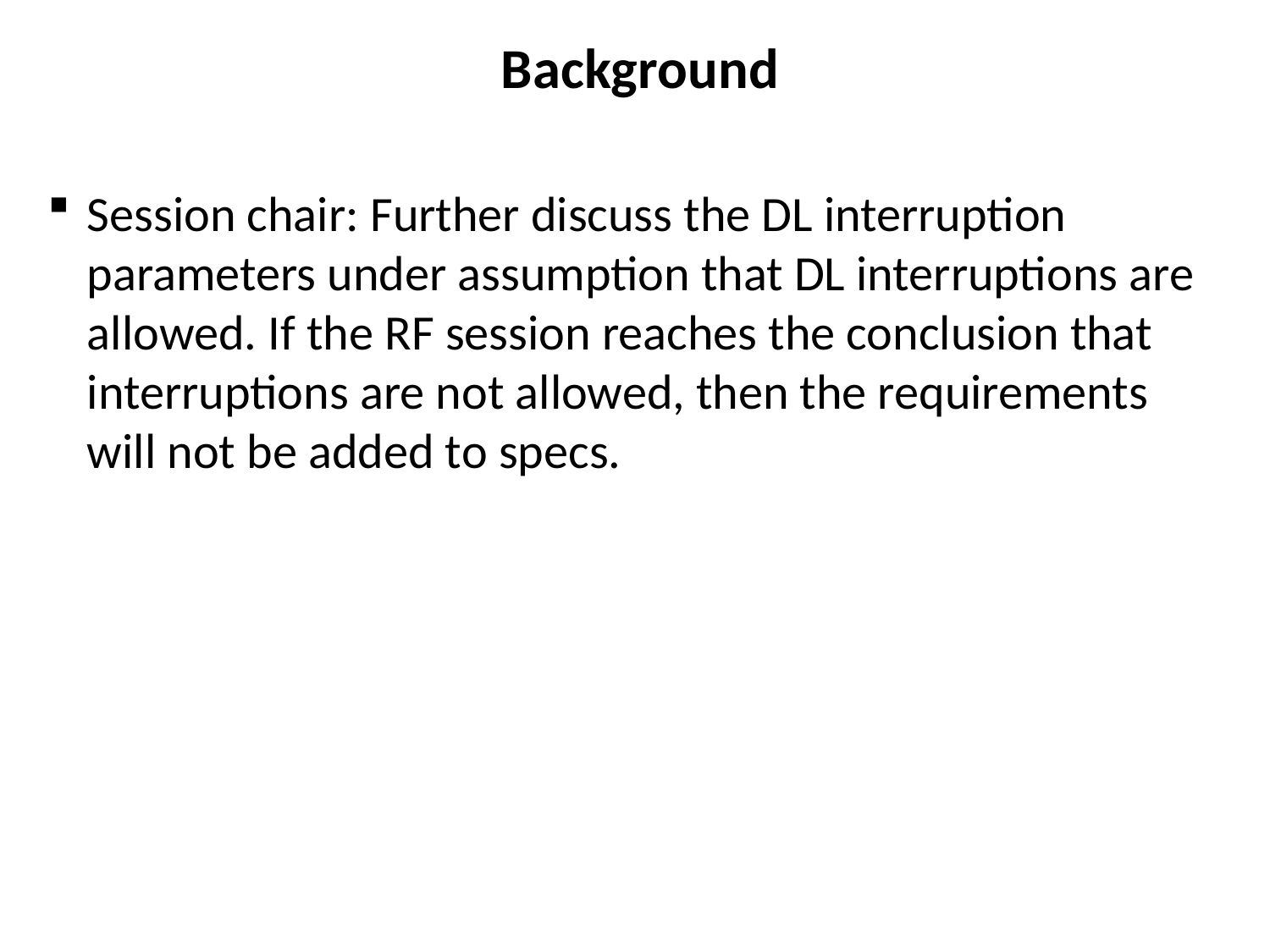

# Background
Session chair: Further discuss the DL interruption parameters under assumption that DL interruptions are allowed. If the RF session reaches the conclusion that interruptions are not allowed, then the requirements will not be added to specs.